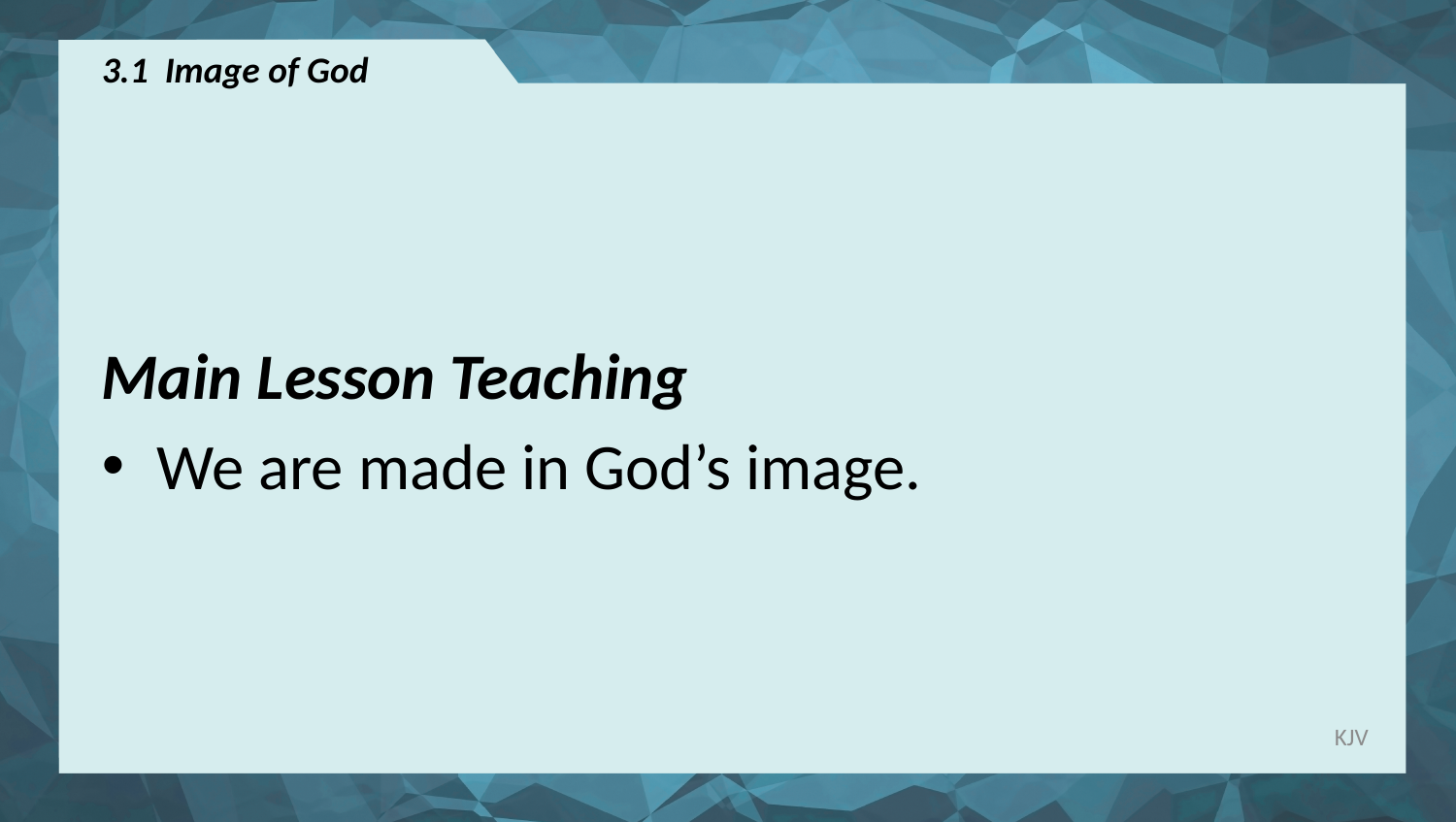

# 3.1  Image of God
Main Lesson Teaching
We are made in God’s image.
KJV